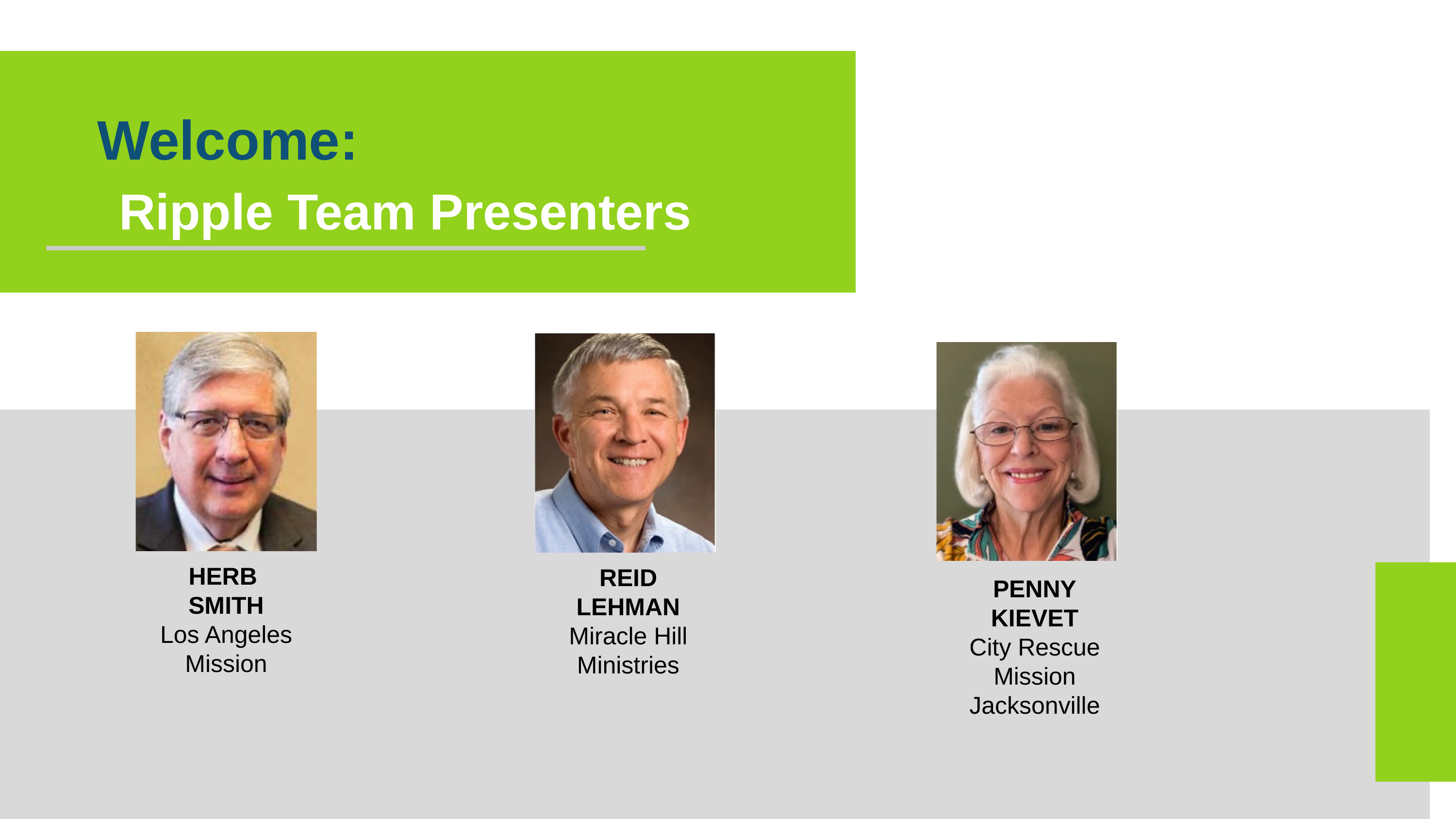

Welcome:
Ripple Team Presenters

HERB
SMITH
Los Angeles Mission
REID
LEHMAN
Miracle Hill Ministries

PENNY
KIEVET
City Rescue Mission Jacksonville
2